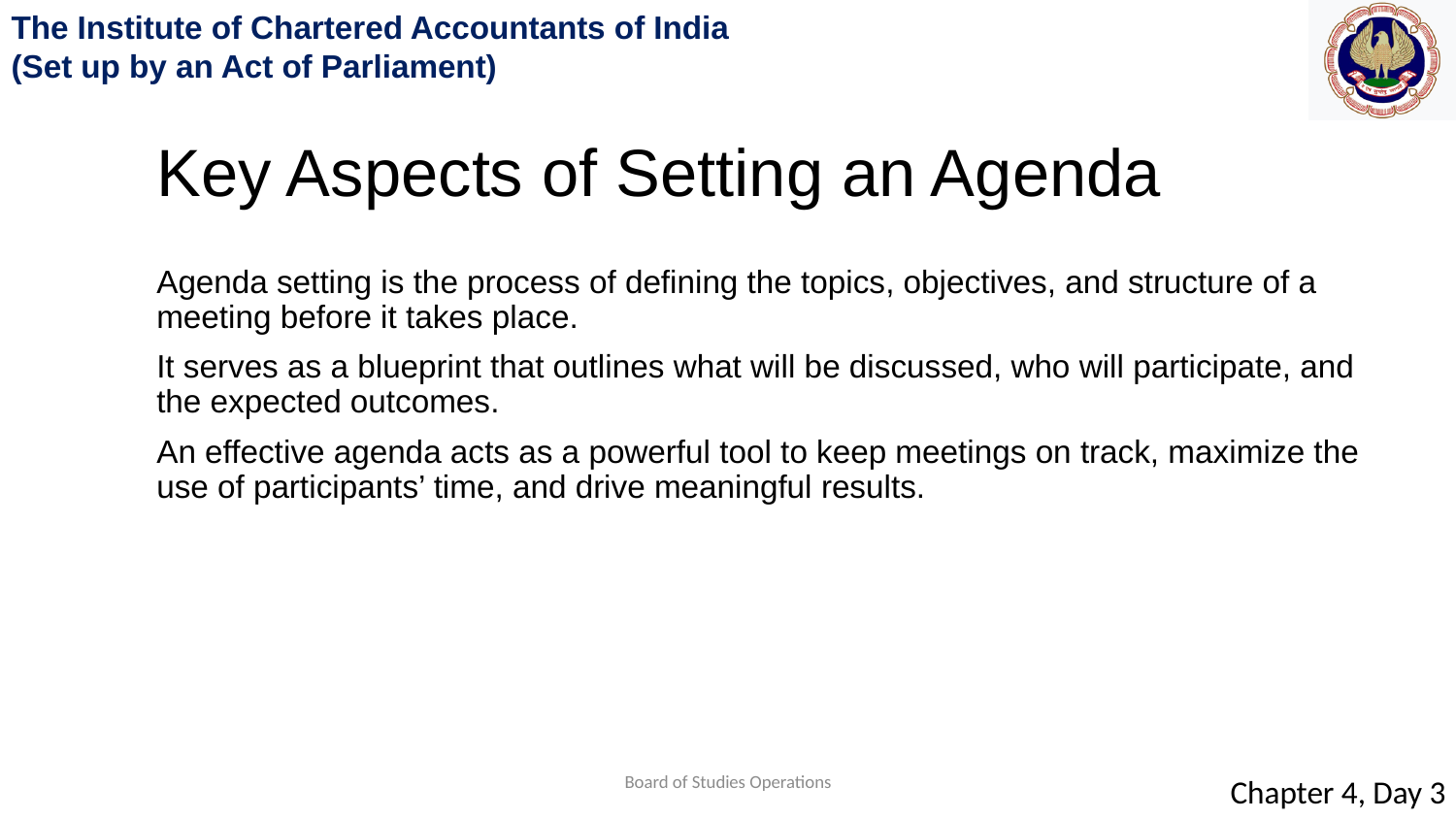

Key Aspects of Setting an Agenda
Agenda setting is the process of defining the topics, objectives, and structure of a meeting before it takes place.
It serves as a blueprint that outlines what will be discussed, who will participate, and the expected outcomes.
An effective agenda acts as a powerful tool to keep meetings on track, maximize the use of participants’ time, and drive meaningful results.
Board of Studies Operations